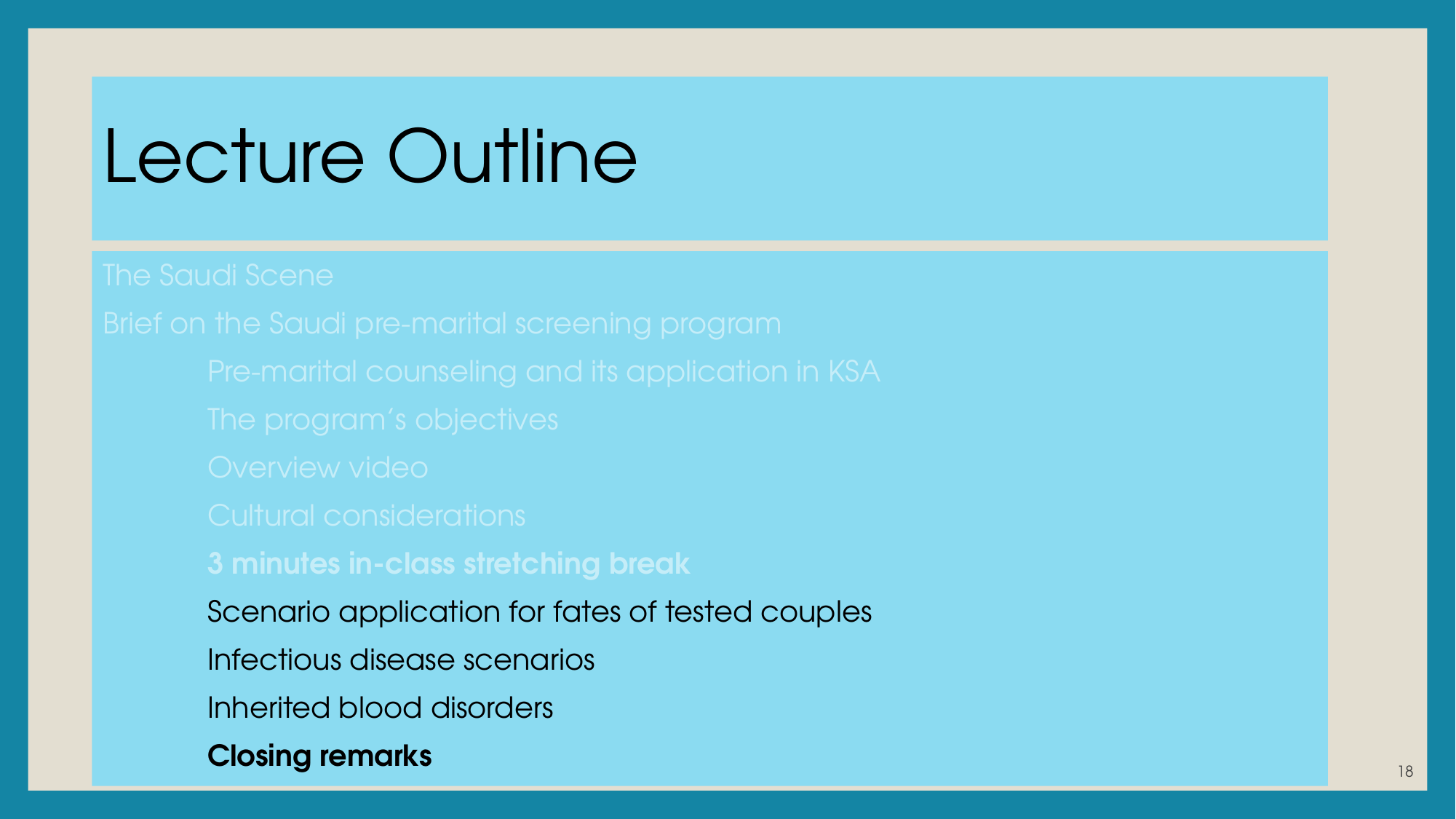

# Lecture Outline
The Saudi Scene
Brief on the Saudi pre-marital screening program
		Pre-marital counseling and its application in KSA
		The program’s objectives
		Overview video
		Cultural considerations
		3 minutes in-class stretching break
					Scenario application for fates of tested couples
					Infectious disease scenarios
					Inherited blood disorders
					Closing remarks

18